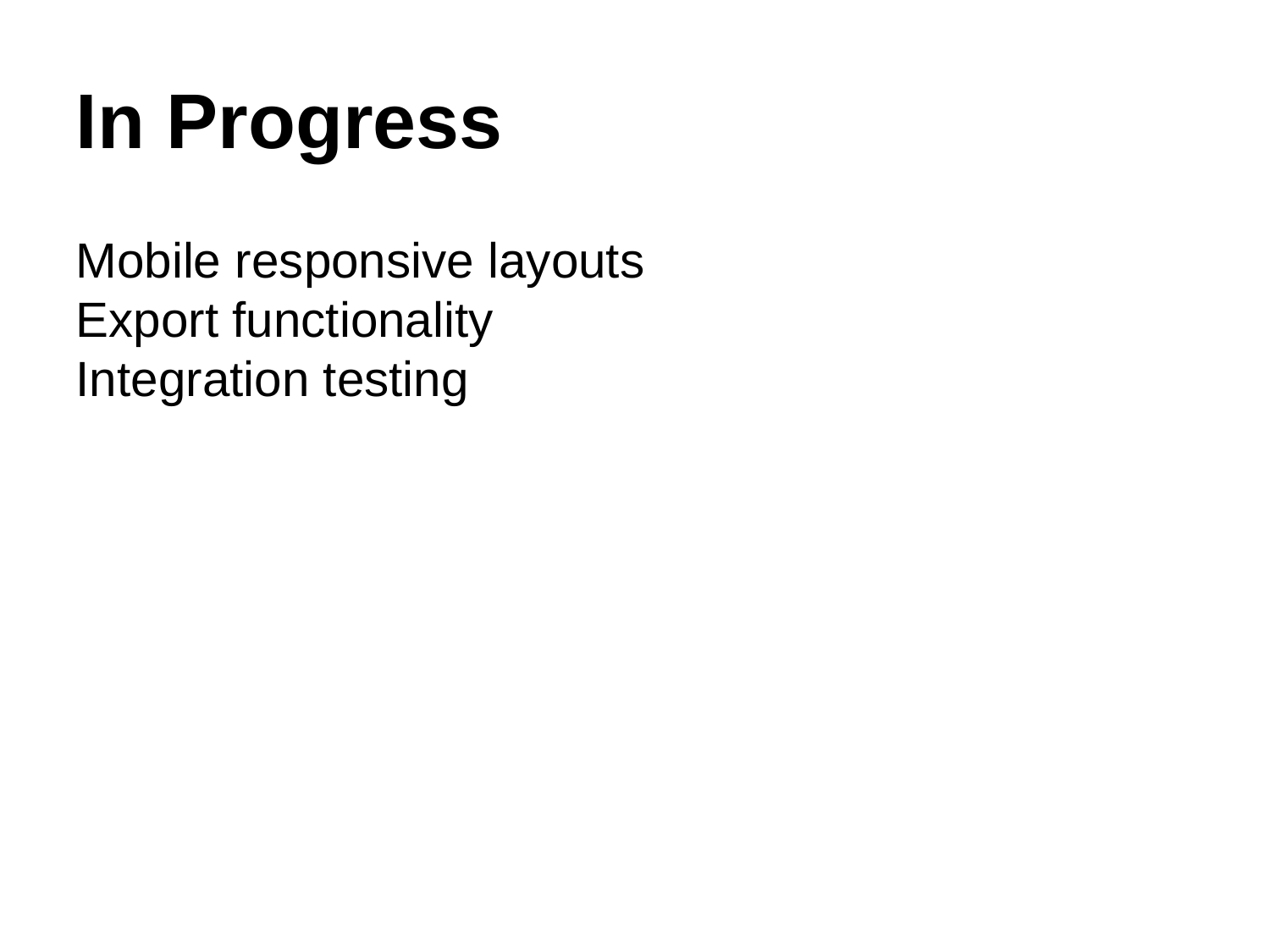

In Progress
Mobile responsive layouts
Export functionality
Integration testing